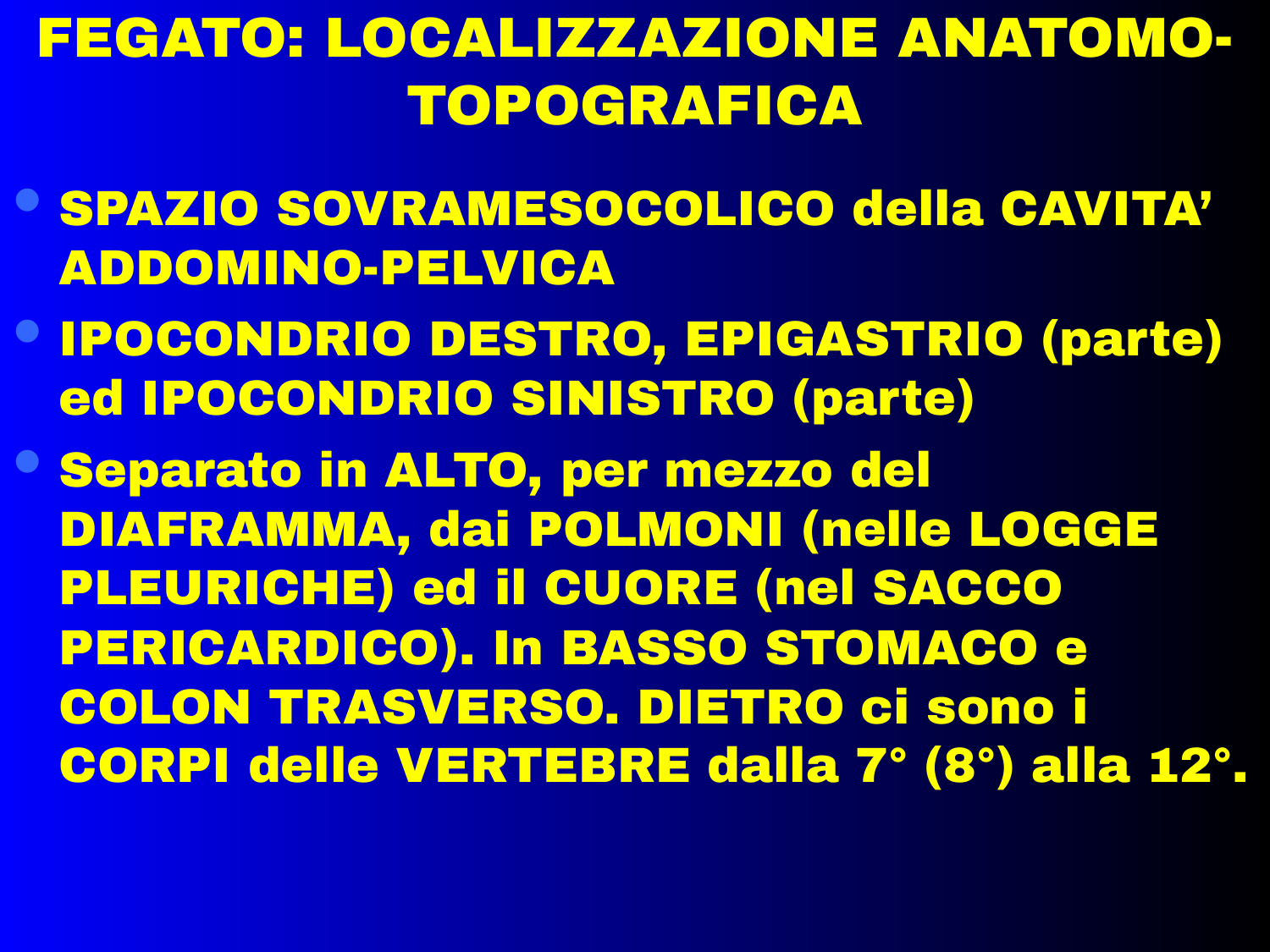

# FEGATO: LOCALIZZAZIONE ANATOMO-TOPOGRAFICA
SPAZIO SOVRAMESOCOLICO della CAVITA’ ADDOMINO-PELVICA
IPOCONDRIO DESTRO, EPIGASTRIO (parte) ed IPOCONDRIO SINISTRO (parte)
Separato in ALTO, per mezzo del DIAFRAMMA, dai POLMONI (nelle LOGGE PLEURICHE) ed il CUORE (nel SACCO PERICARDICO). In BASSO STOMACO e COLON TRASVERSO. DIETRO ci sono i CORPI delle VERTEBRE dalla 7° (8°) alla 12°.